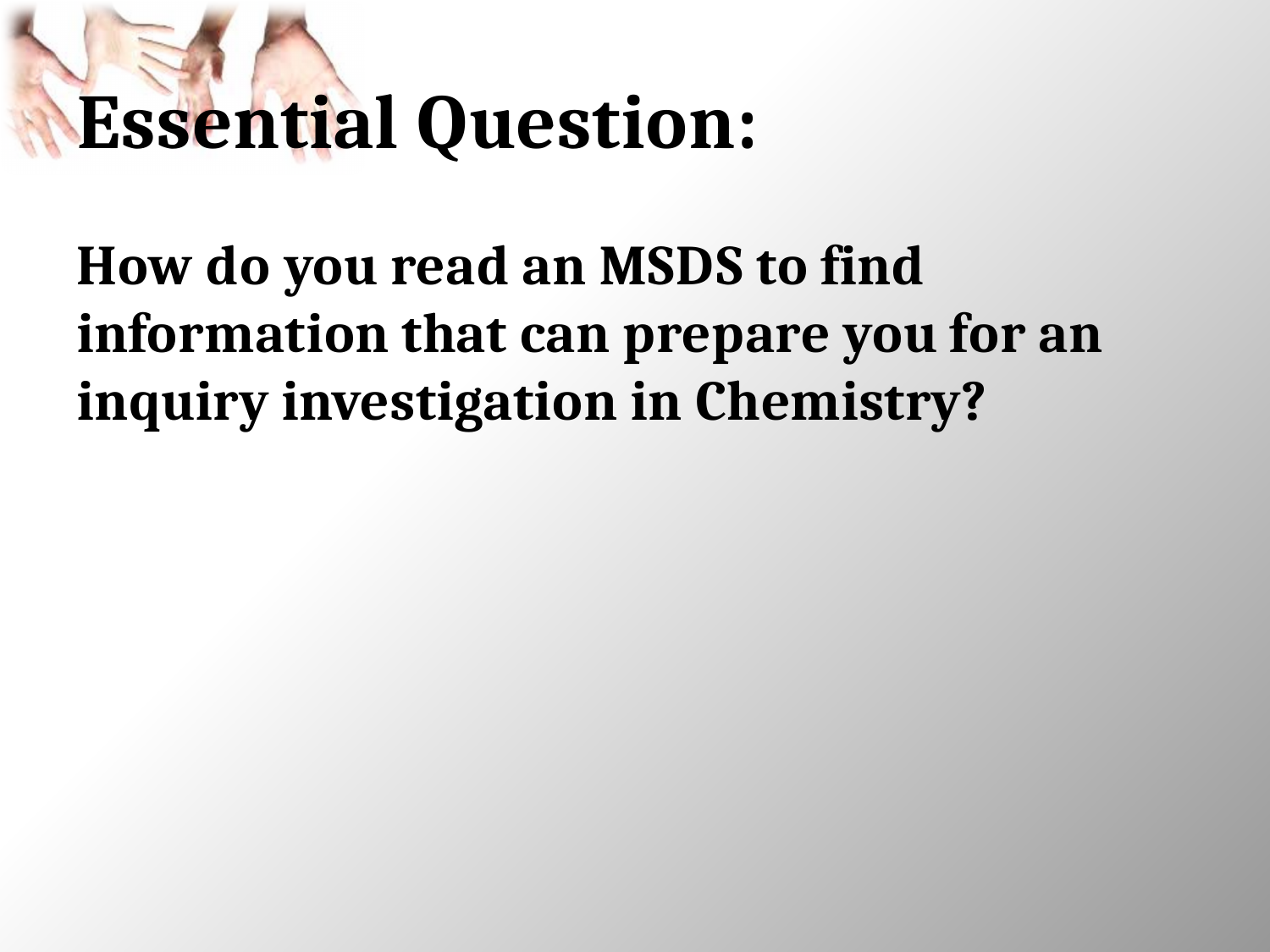

# Essential Question:
How do you read an MSDS to find information that can prepare you for an inquiry investigation in Chemistry?